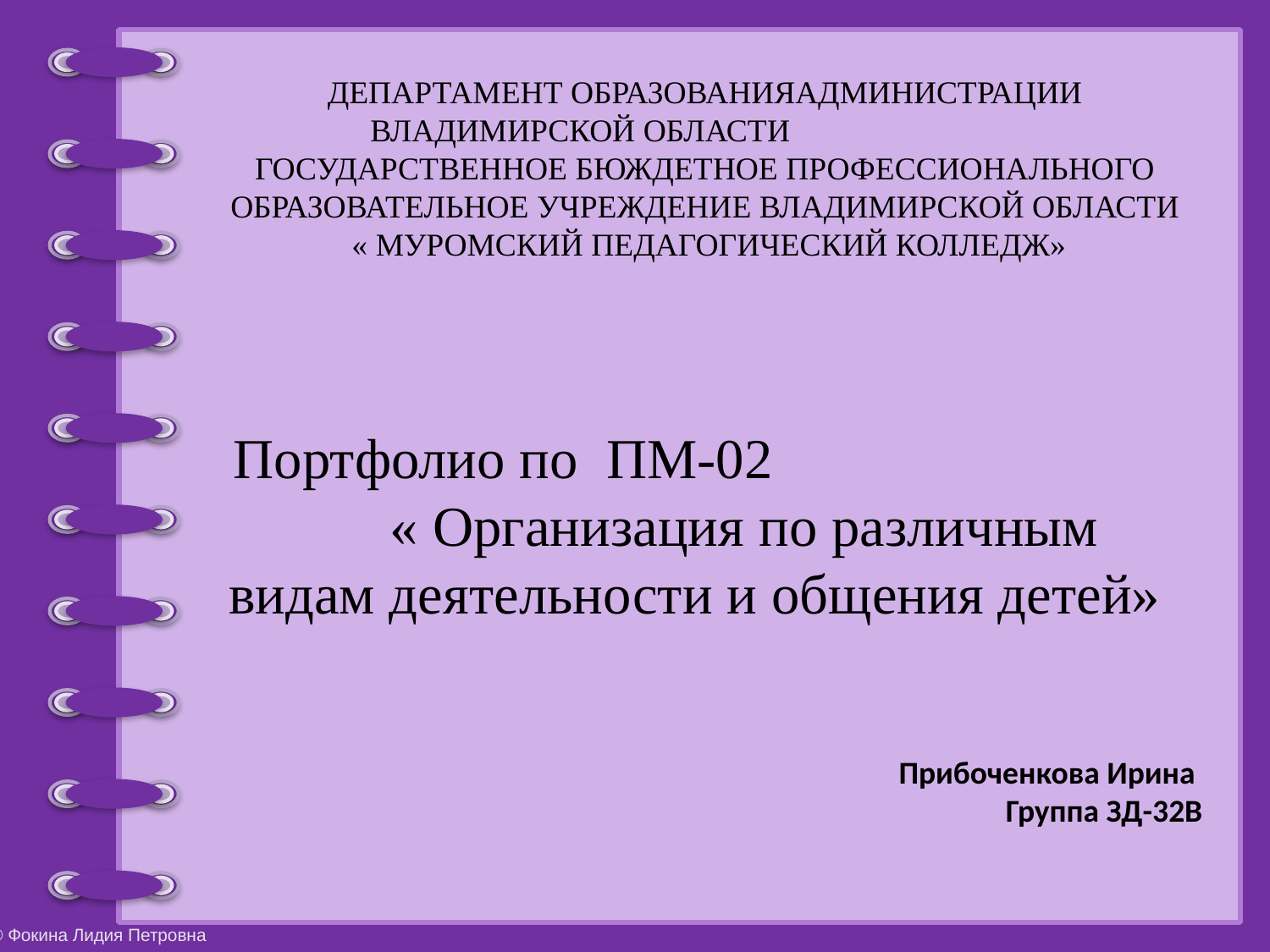

ДЕПАРТАМЕНТ ОБРАЗОВАНИЯАДМИНИСТРАЦИИ ВЛАДИМИРСКОЙ ОБЛАСТИ                                ГОСУДАРСТВЕННОЕ БЮЖДЕТНОЕ ПРОФЕССИОНАЛЬНОГО ОБРАЗОВАТЕЛЬНОЕ УЧРЕЖДЕНИЕ ВЛАДИМИРСКОЙ ОБЛАСТИ  « МУРОМСКИЙ ПЕДАГОГИЧЕСКИЙ КОЛЛЕДЖ»
Портфолио по  ПМ-02                                   « Организация по различным видам деятельности и общения детей»
Прибоченкова Ирина
Группа ЗД-32В